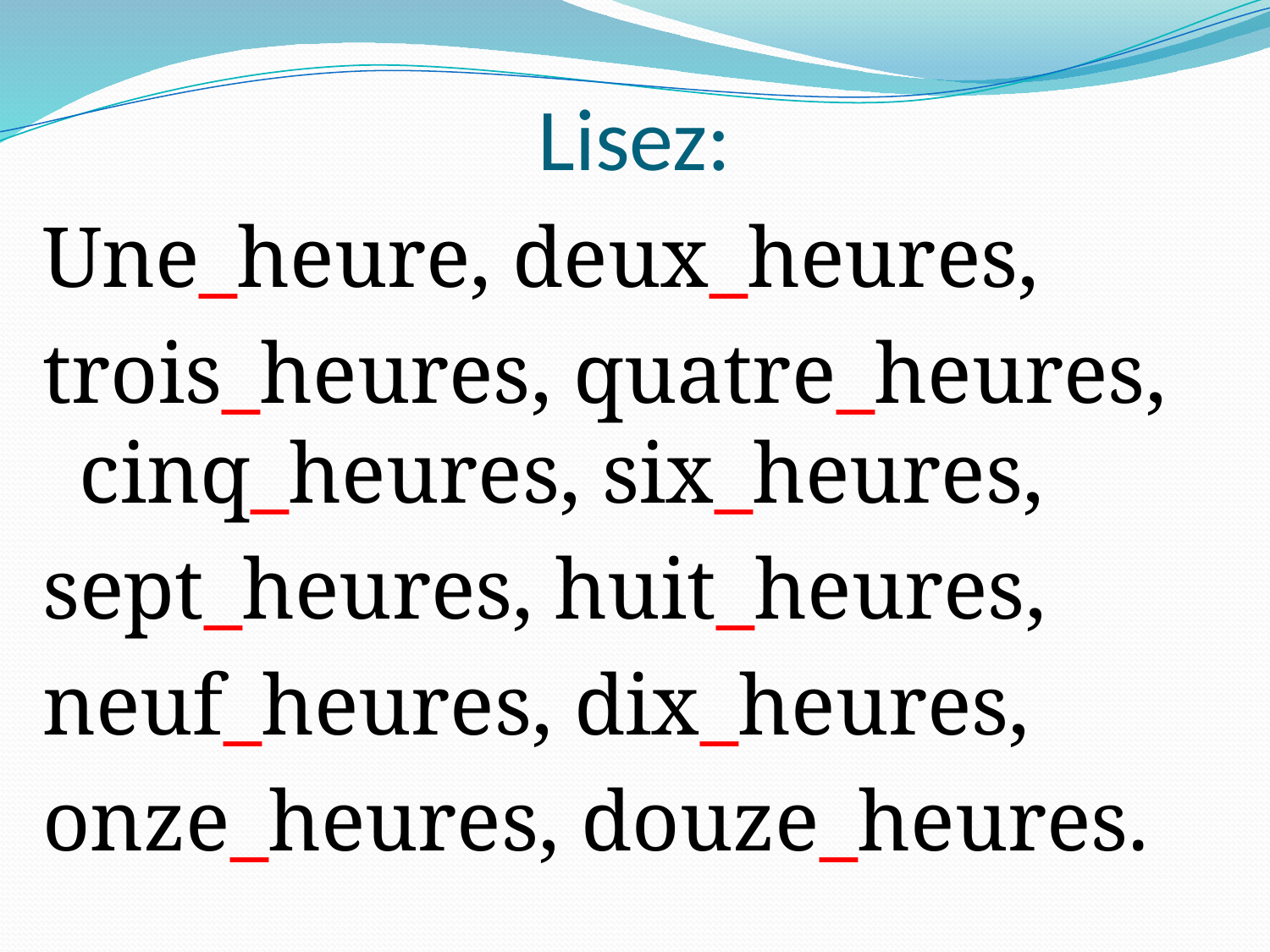

# Lisez:
Une_heure, deux_heures,
trois_heures, quatre_heures, cinq_heures, six_heures,
sept_heures, huit_heures,
neuf_heures, dix_heures,
onze_heures, douze_heures.